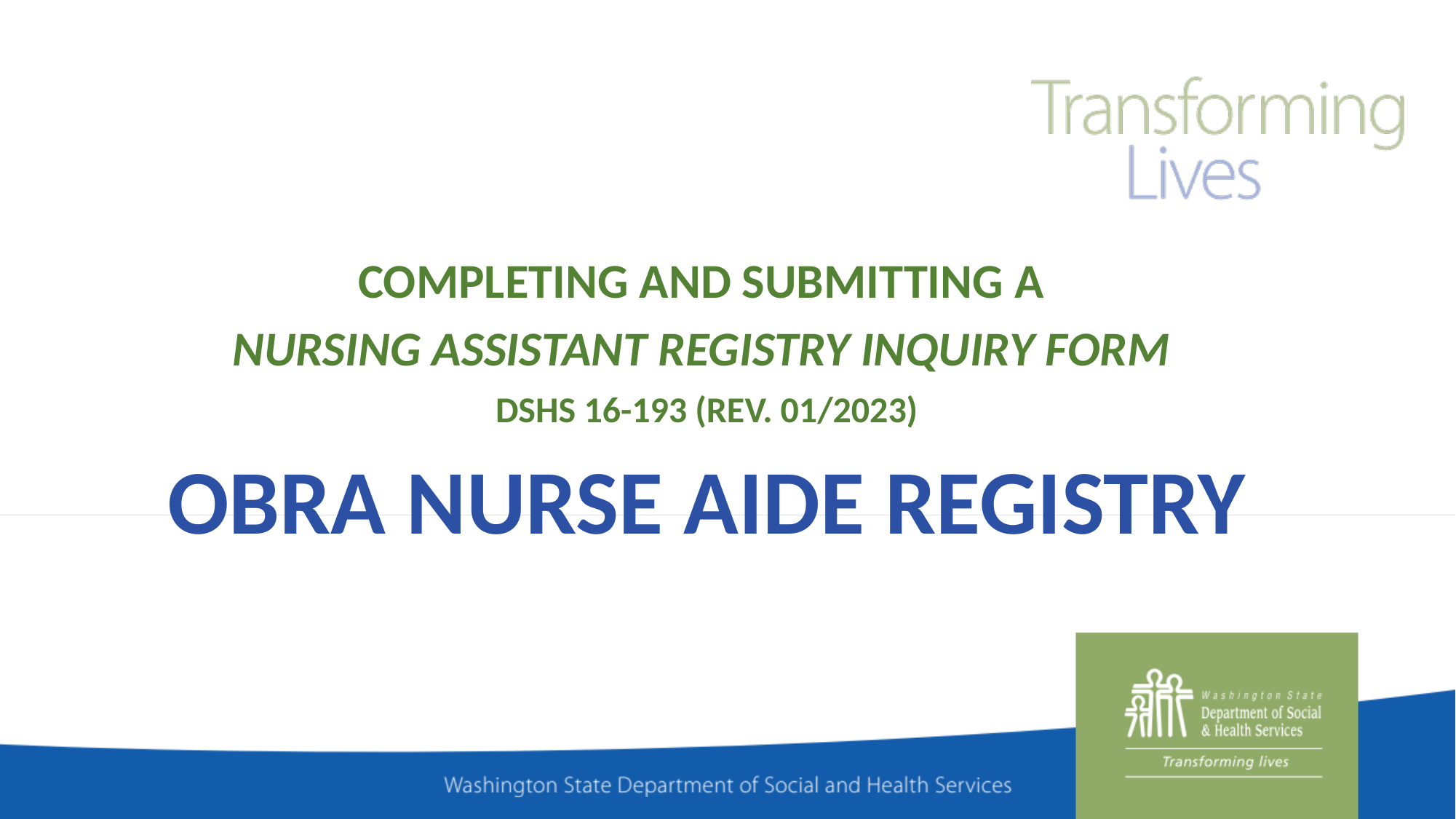

COMPLETING AND SUBMITTING A
NURSING ASSISTANT REGISTRY INQUIRY FORM
DSHS 16-193 (REV. 01/2023)
# OBRA NURSE AIDE REGISTRY